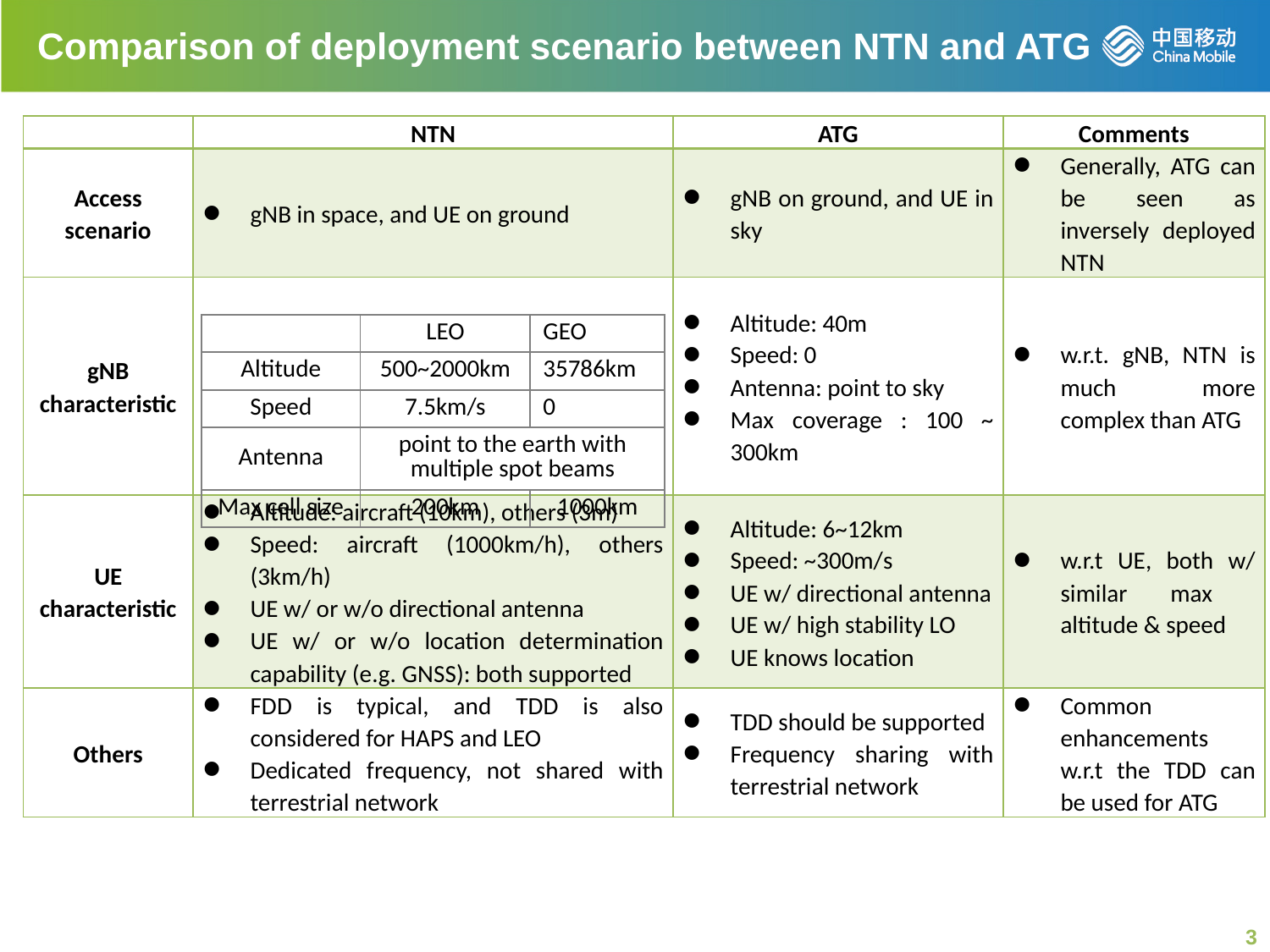

# Comparison of deployment scenario between NTN and ATG
|  | NTN | ATG | Comments |
| --- | --- | --- | --- |
| Access scenario | gNB in space, and UE on ground | gNB on ground, and UE in sky | Generally, ATG can be seen as inversely deployed NTN |
| gNB characteristic |  | Altitude: 40m Speed: 0 Antenna: point to sky Max coverage : 100 ~ 300km | w.r.t. gNB, NTN is much more complex than ATG |
| UE characteristic | Altitude: aircraft (10km), others (3m) Speed: aircraft (1000km/h), others (3km/h) UE w/ or w/o directional antenna UE w/ or w/o location determination capability (e.g. GNSS): both supported | Altitude: 6~12km Speed: ~300m/s UE w/ directional antenna UE w/ high stability LO UE knows location | w.r.t UE, both w/ similar max altitude & speed |
| Others | FDD is typical, and TDD is also considered for HAPS and LEO Dedicated frequency, not shared with terrestrial network | TDD should be supported Frequency sharing with terrestrial network | Common enhancements w.r.t the TDD can be used for ATG |
|  | LEO | GEO |
| --- | --- | --- |
| Altitude | 500~2000km | 35786km |
| Speed | 7.5km/s | 0 |
| Antenna | point to the earth with multiple spot beams |  |
| Max cell size | 200km | 1000km |